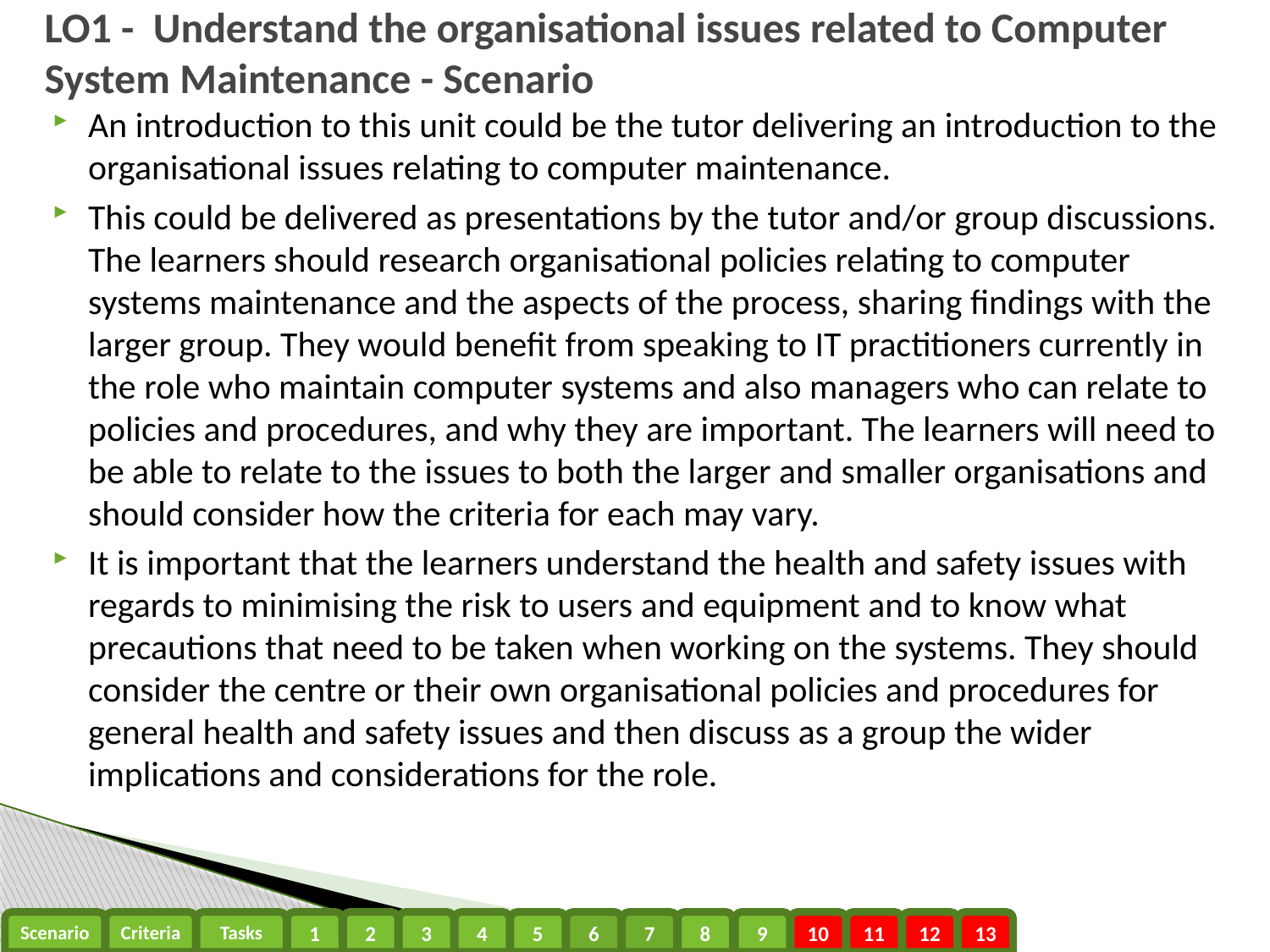

# LO1 -  Understand the organisational issues related to Computer System Maintenance - Scenario
An introduction to this unit could be the tutor delivering an introduction to the organisational issues relating to computer maintenance.
This could be delivered as presentations by the tutor and/or group discussions. The learners should research organisational policies relating to computer systems maintenance and the aspects of the process, sharing findings with the larger group. They would benefit from speaking to IT practitioners currently in the role who maintain computer systems and also managers who can relate to policies and procedures, and why they are important. The learners will need to be able to relate to the issues to both the larger and smaller organisations and should consider how the criteria for each may vary.
It is important that the learners understand the health and safety issues with regards to minimising the risk to users and equipment and to know what precautions that need to be taken when working on the systems. They should consider the centre or their own organisational policies and procedures for general health and safety issues and then discuss as a group the wider implications and considerations for the role.